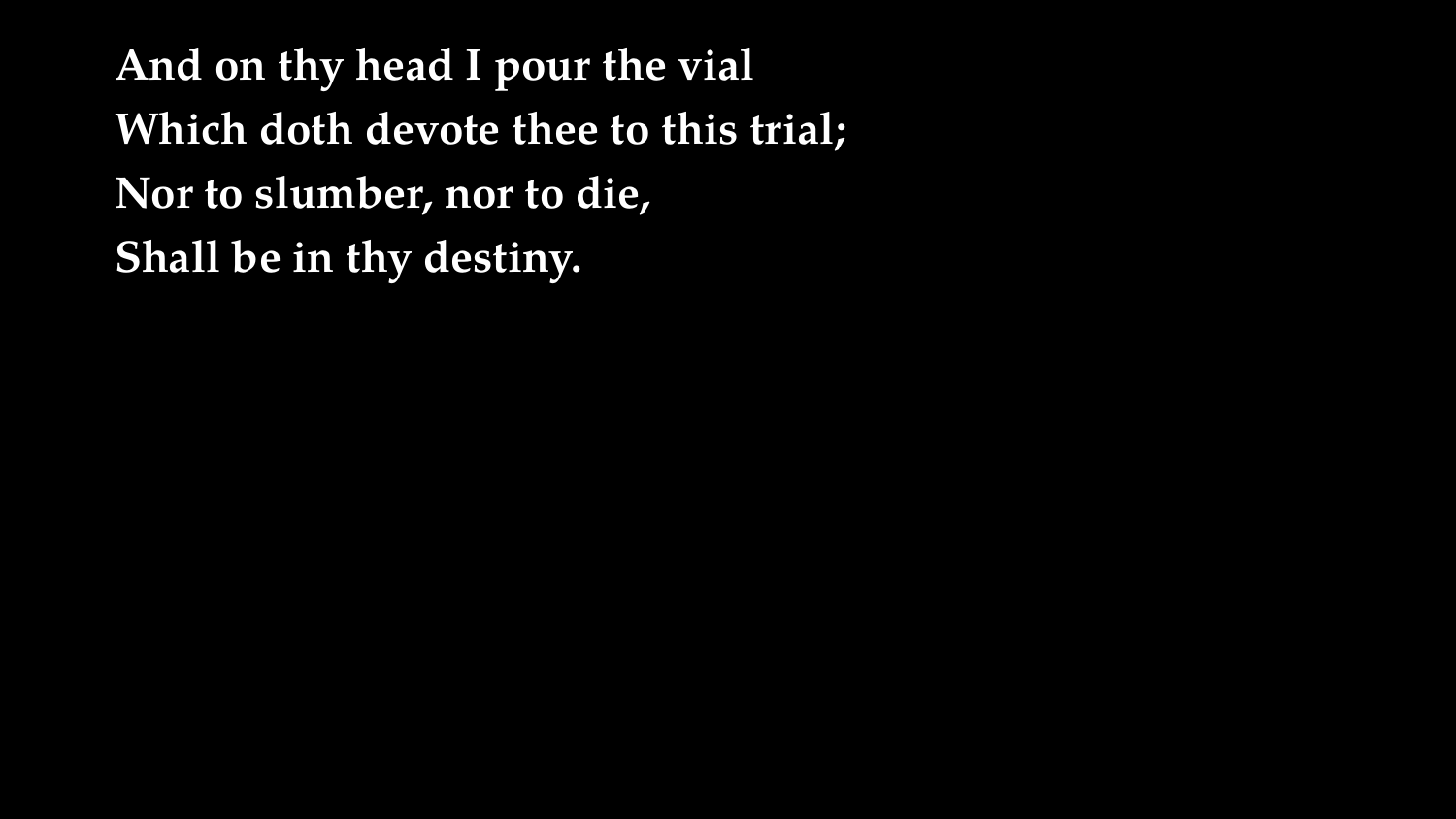

# And on thy head I pour the vial Which doth devote thee to this trial; Nor to slumber, nor to die, Shall be in thy destiny.